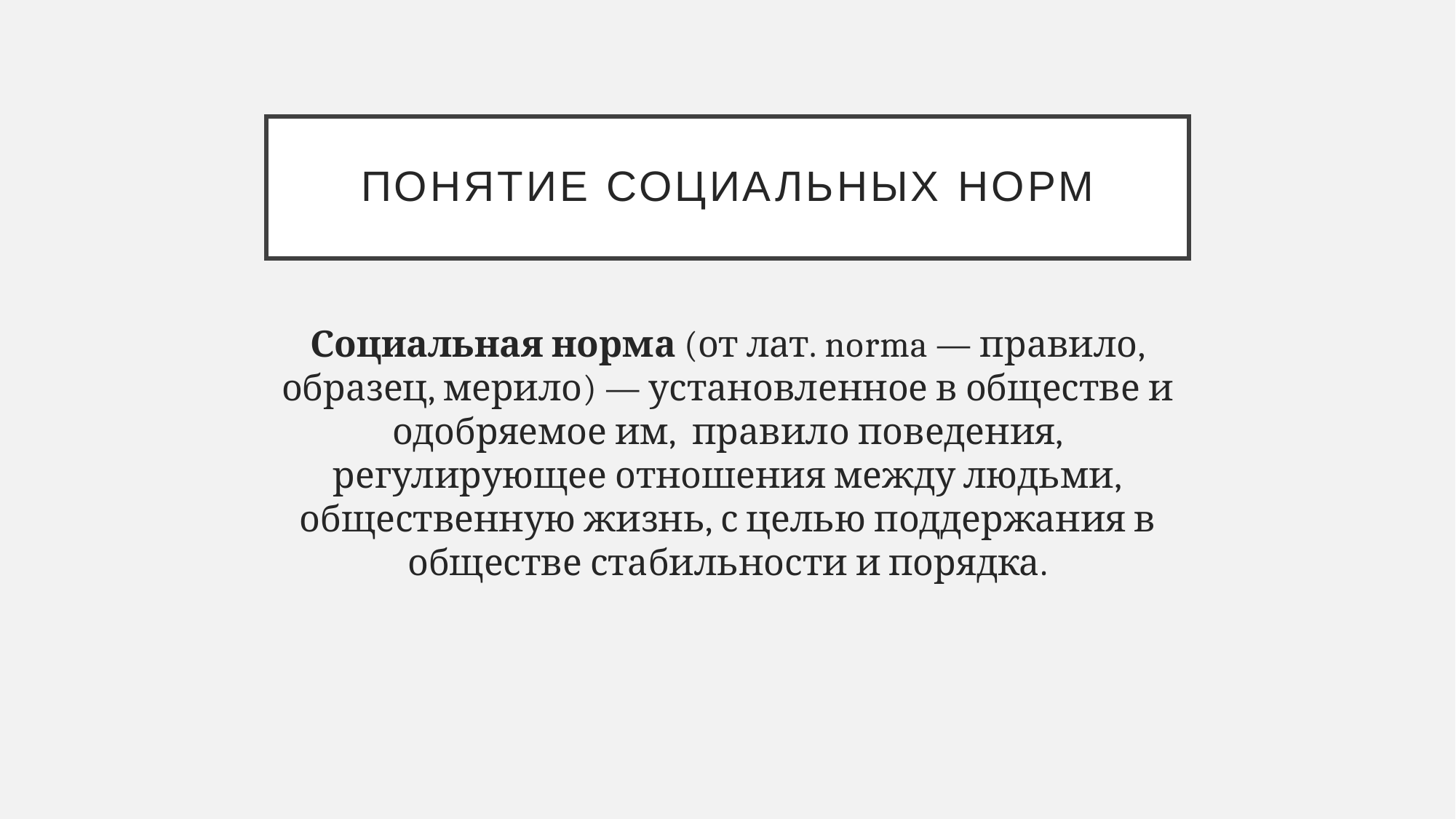

# Понятие социальных норм
Социальная норма (от лат. norma — правило, образец, мерило) — установленное в обществе и одобряемое им,  правило поведения, регулирующее отношения между людьми, общественную жизнь, с целью поддержания в обществе стабильности и порядка.